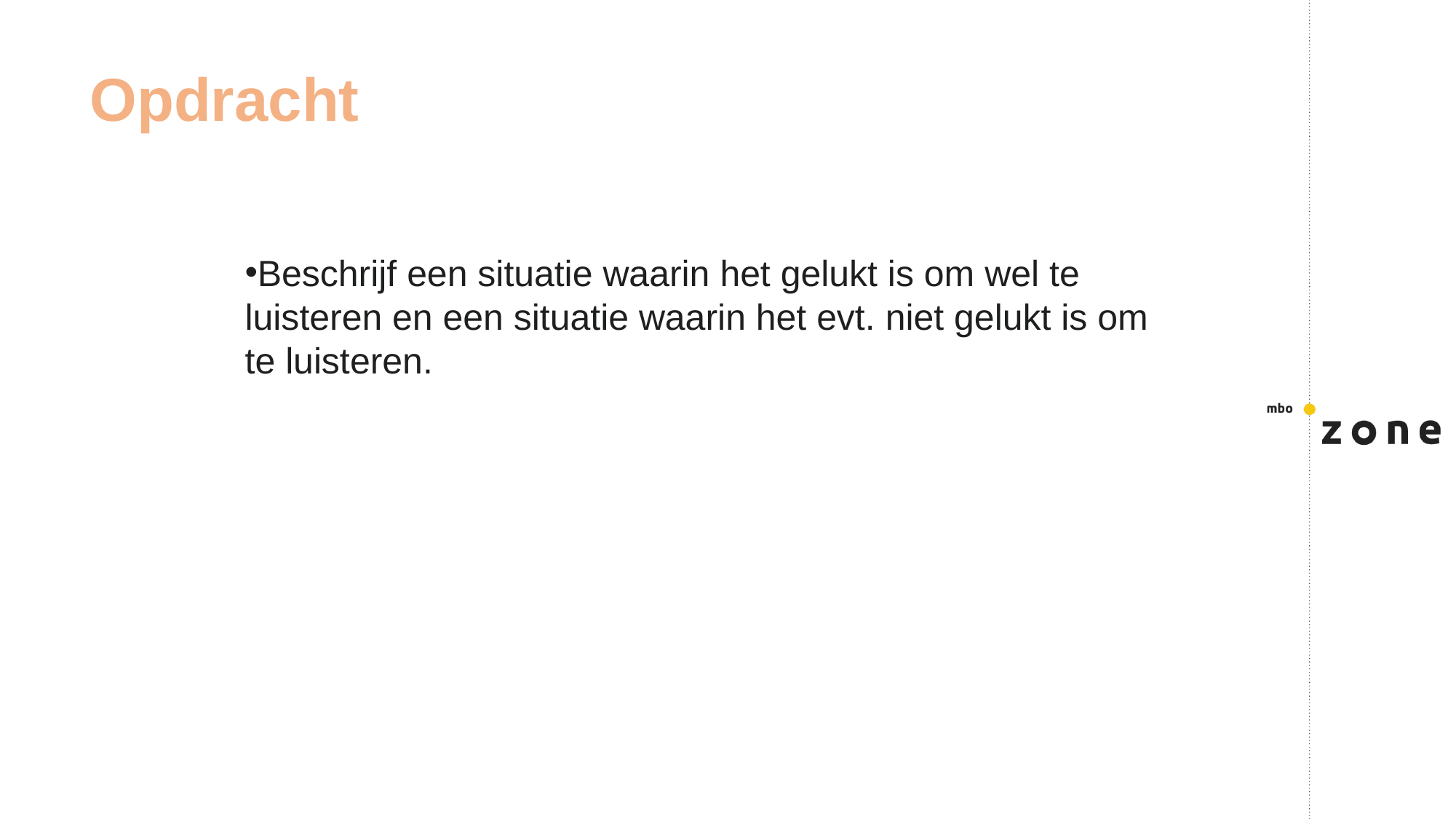

# Opdracht

Beschrijf een situatie waarin het gelukt is om wel te luisteren en een situatie waarin het evt. niet gelukt is om te luisteren.